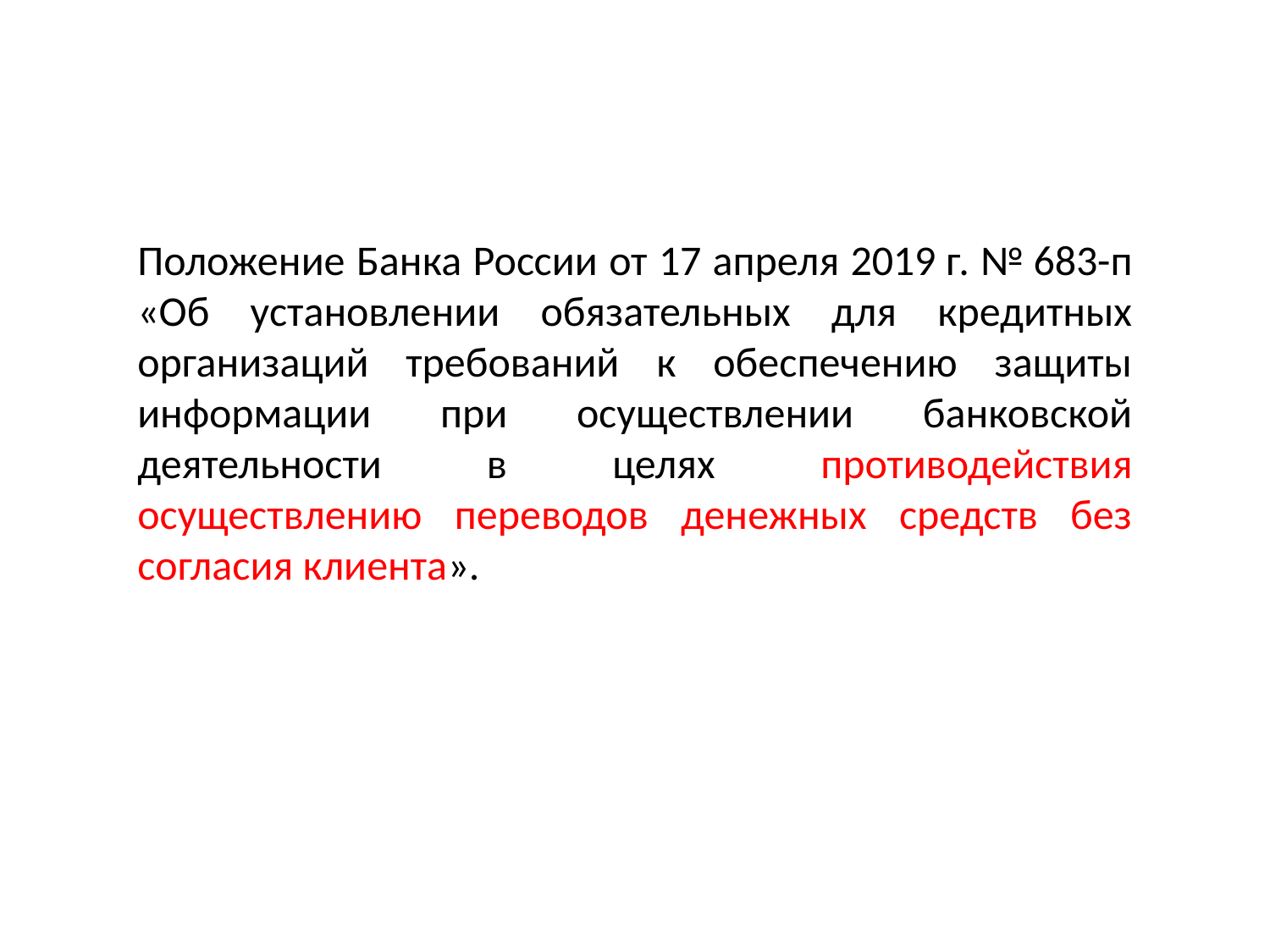

Положение Банка России от 17 апреля 2019 г. № 683-п «Об установлении обязательных для кредитных организаций требований к обеспечению защиты информации при осуществлении банковской деятельности в целях противодействия осуществлению переводов денежных средств без согласия клиента».